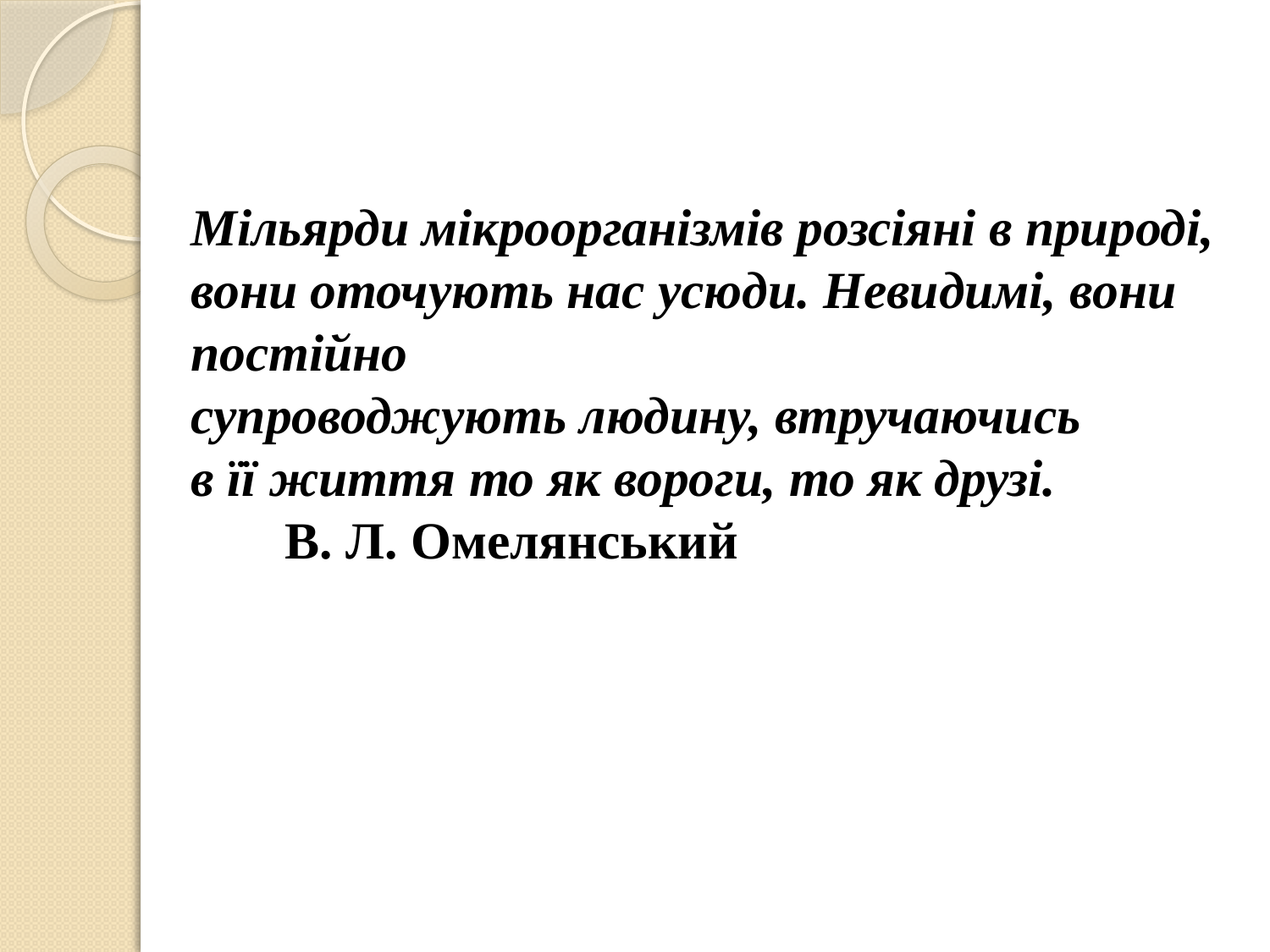

# Мільярди мікроорганізмів розсіяні в природі, вони оточують нас усюди. Невидимі, вони постійно супроводжують людину, втручаючись в її життя то як вороги, то як друзі. В. Л. Омелянський